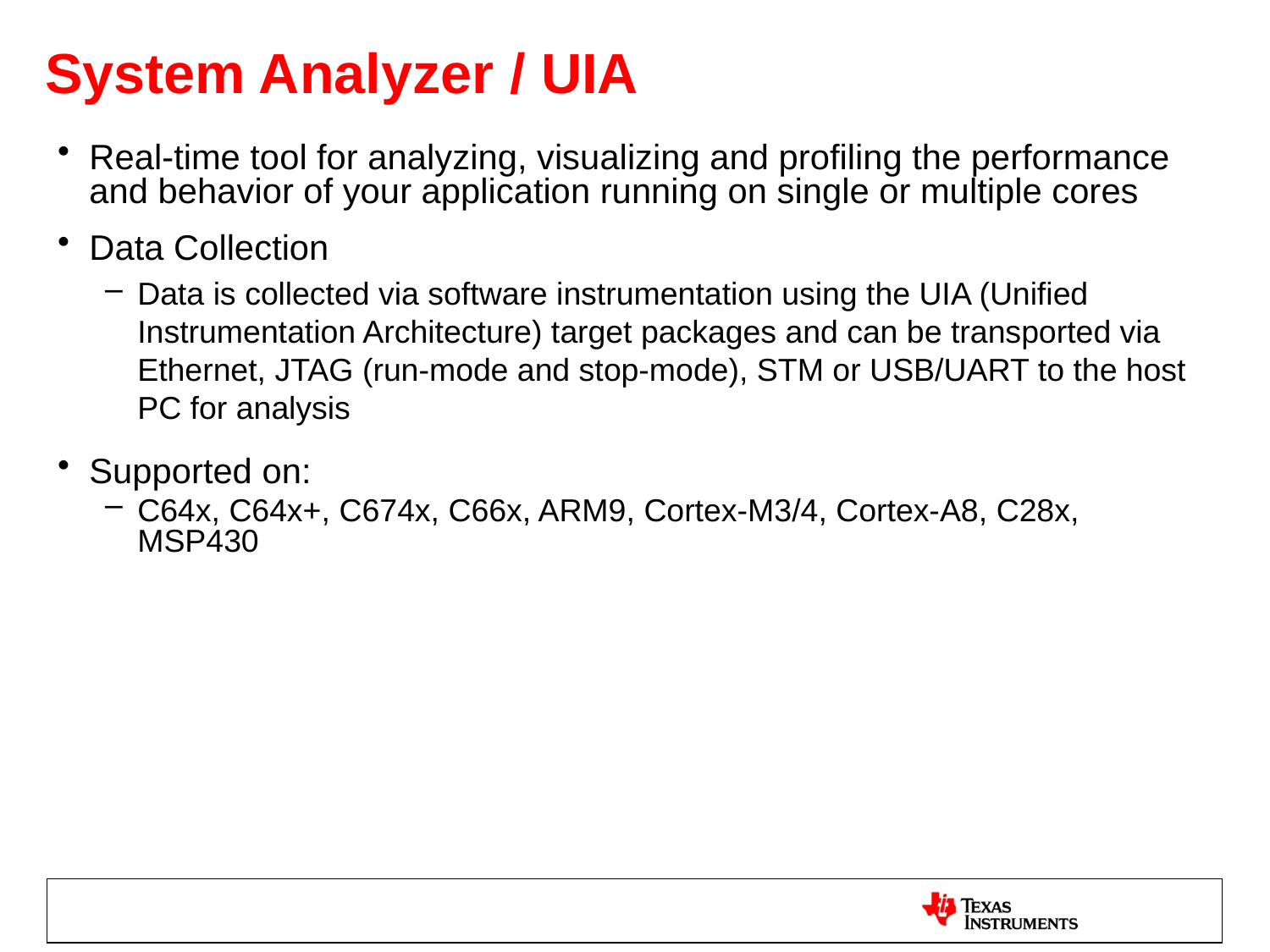

# System Analyzer / UIA
Real-time tool for analyzing, visualizing and profiling the performance and behavior of your application running on single or multiple cores
Data Collection
Data is collected via software instrumentation using the UIA (Unified Instrumentation Architecture) target packages and can be transported via Ethernet, JTAG (run-mode and stop-mode), STM or USB/UART to the host PC for analysis
Supported on:
C64x, C64x+, C674x, C66x, ARM9, Cortex-M3/4, Cortex-A8, C28x, MSP430